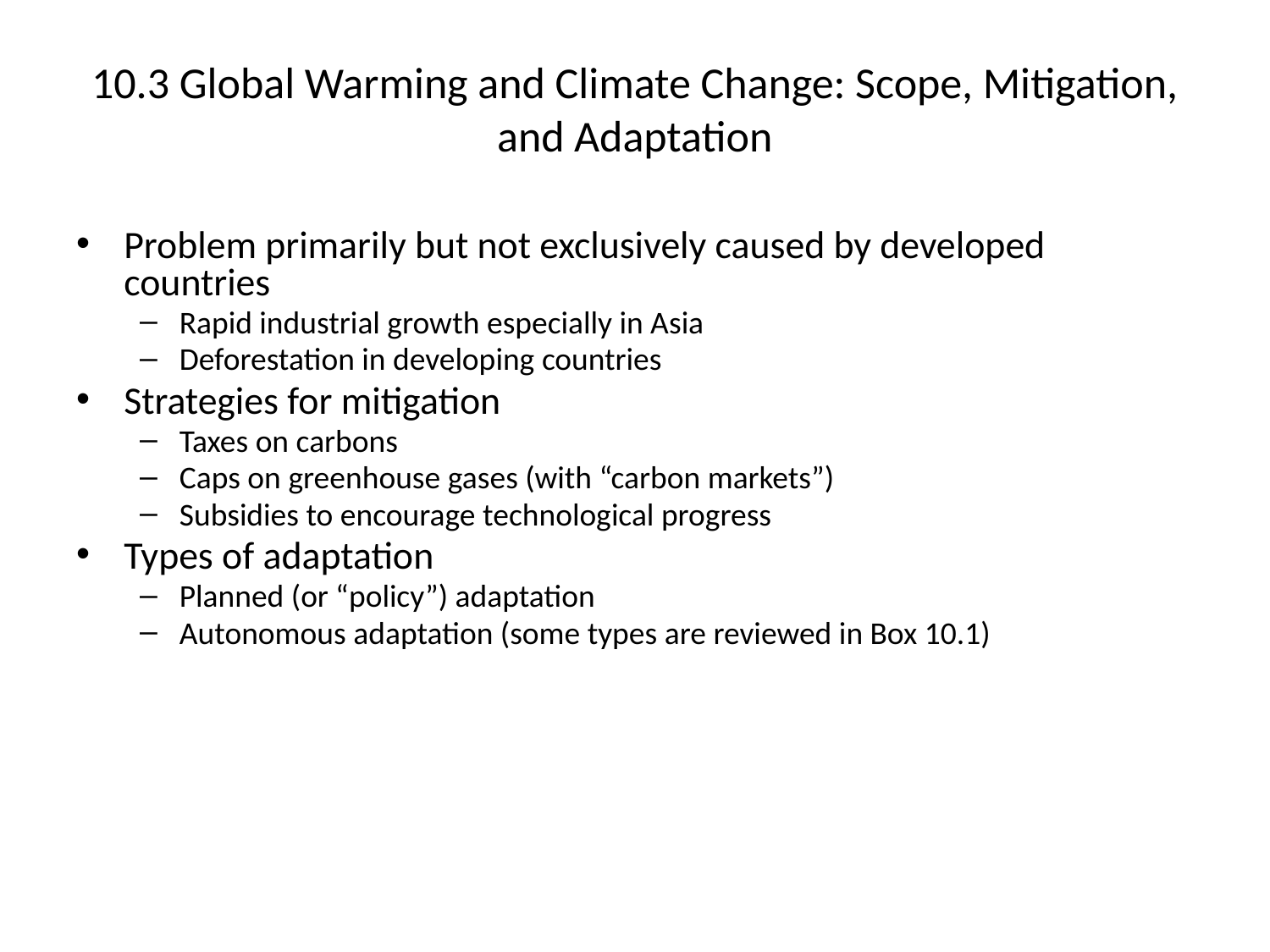

Problem primarily but not exclusively caused by developed countries
Rapid industrial growth especially in Asia
Deforestation in developing countries
Strategies for mitigation
Taxes on carbons
Caps on greenhouse gases (with “carbon markets”)
Subsidies to encourage technological progress
Types of adaptation
Planned (or “policy”) adaptation
Autonomous adaptation (some types are reviewed in Box 10.1)

10.3 Global Warming and Climate Change: Scope, Mitigation, and Adaptation